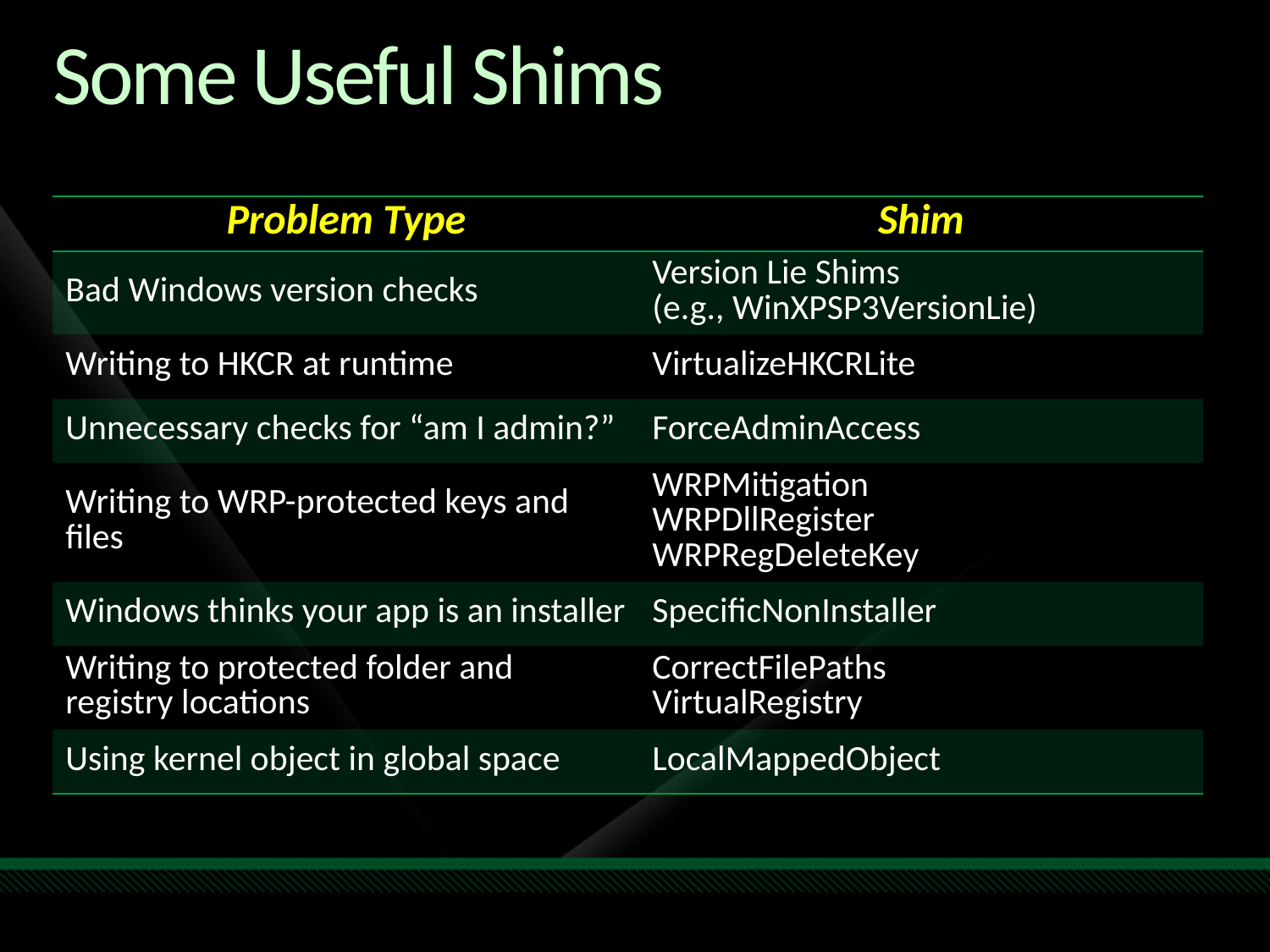

# Some Useful Shims
| Problem Type | Shim |
| --- | --- |
| Bad Windows version checks | Version Lie Shims (e.g., WinXPSP3VersionLie) |
| Writing to HKCR at runtime | VirtualizeHKCRLite |
| Unnecessary checks for “am I admin?” | ForceAdminAccess |
| Writing to WRP-protected keys and files | WRPMitigation WRPDllRegister WRPRegDeleteKey |
| Windows thinks your app is an installer | SpecificNonInstaller |
| Writing to protected folder and registry locations | CorrectFilePaths VirtualRegistry |
| Using kernel object in global space | LocalMappedObject |